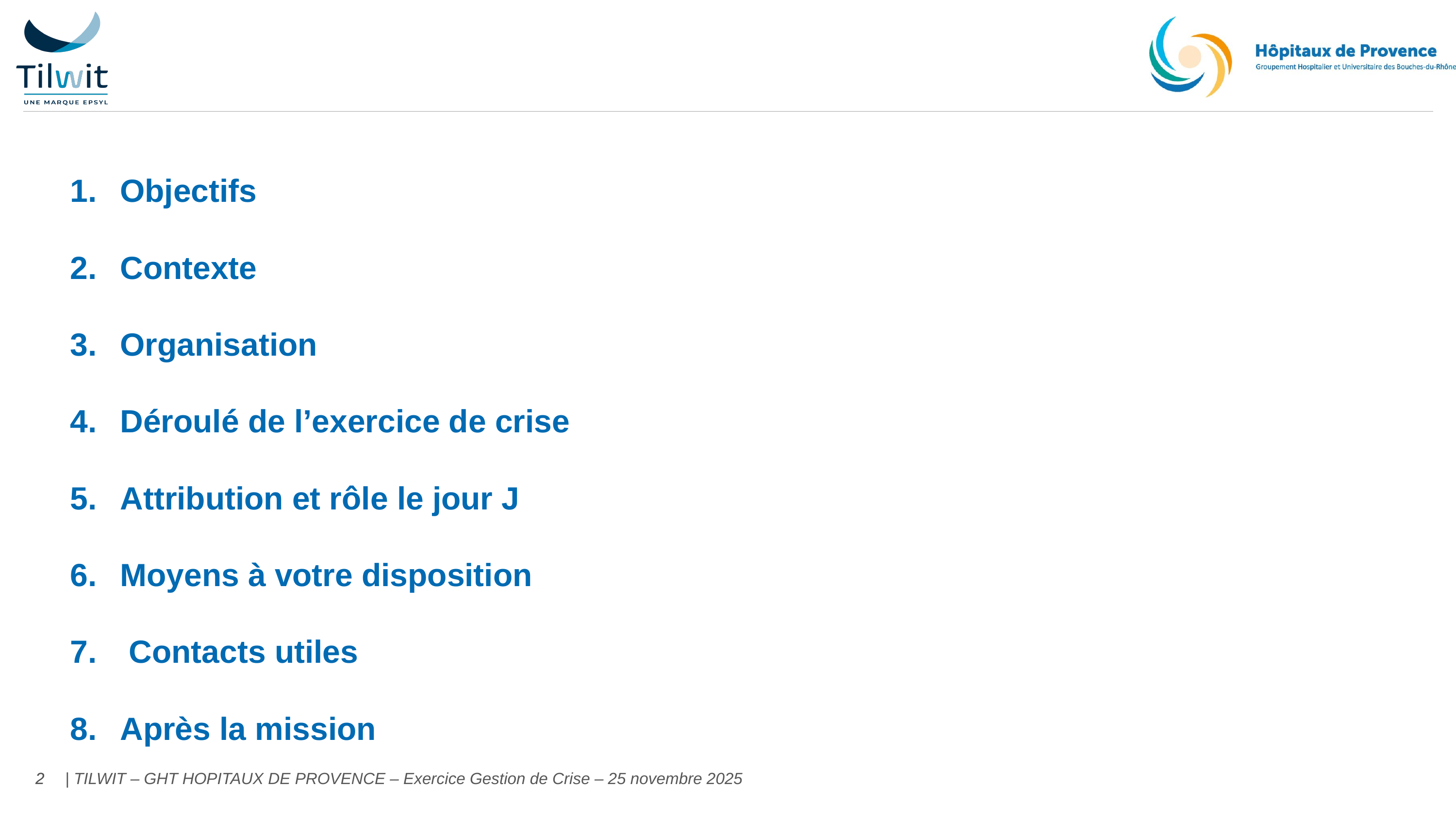

#
Objectifs

Contexte

Organisation

Déroulé de l’exercice de crise

Attribution et rôle le jour J

Moyens à votre disposition

 Contacts utiles

Après la mission

2
2
| TILWIT – GHT HOPITAUX DE PROVENCE – Exercice Gestion de Crise – 25 novembre 2025